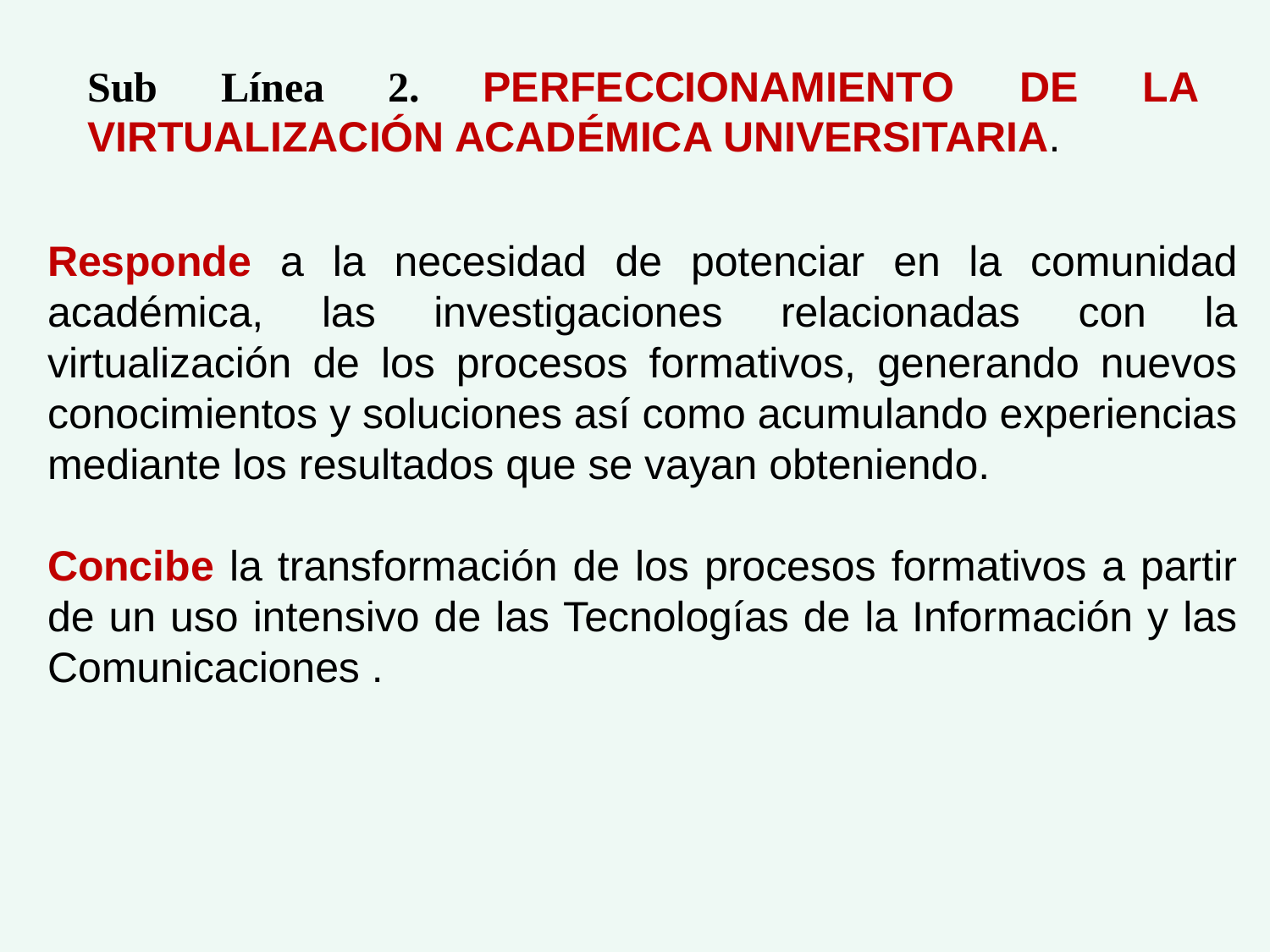

Sub Línea 2. PERFECCIONAMIENTO DE LA VIRTUALIZACIÓN ACADÉMICA UNIVERSITARIA.
Responde a la necesidad de potenciar en la comunidad académica, las investigaciones relacionadas con la virtualización de los procesos formativos, generando nuevos conocimientos y soluciones así como acumulando experiencias mediante los resultados que se vayan obteniendo.

Concibe la transformación de los procesos formativos a partir de un uso intensivo de las Tecnologías de la Información y las Comunicaciones .